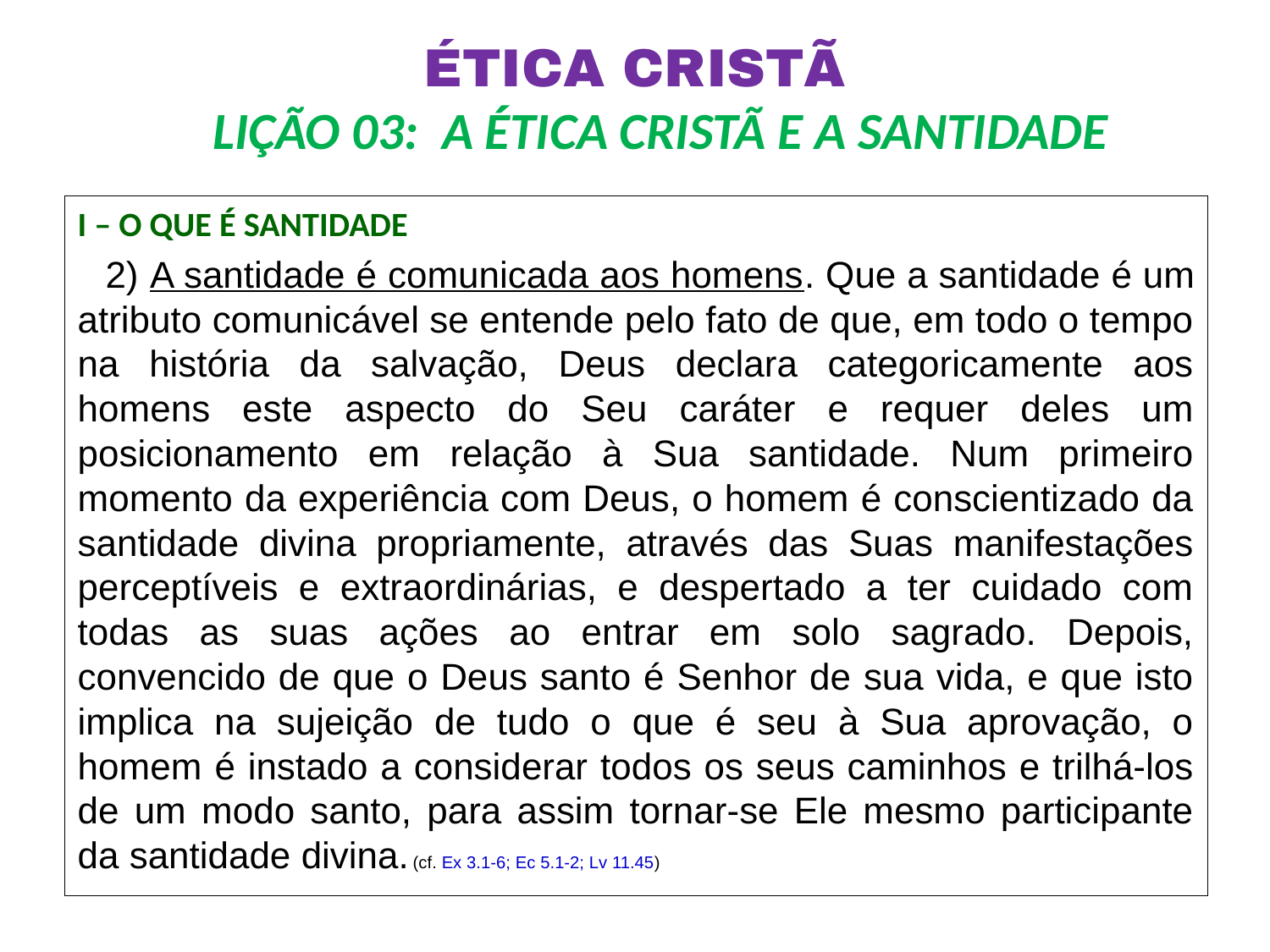

# ÉTICA CRISTÃ LIÇÃO 03:  A ÉTICA CRISTÃ E A SANTIDADE
I – O QUE É SANTIDADE
	2) A santidade é comunicada aos homens. Que a santidade é um atributo comunicável se entende pelo fato de que, em todo o tempo na história da salvação, Deus declara categoricamente aos homens este aspecto do Seu caráter e requer deles um posicionamento em relação à Sua santidade. Num primeiro momento da experiência com Deus, o homem é conscientizado da santidade divina propriamente, através das Suas manifestações perceptíveis e extraordinárias, e despertado a ter cuidado com todas as suas ações ao entrar em solo sagrado. Depois, convencido de que o Deus santo é Senhor de sua vida, e que isto implica na sujeição de tudo o que é seu à Sua aprovação, o homem é instado a considerar todos os seus caminhos e trilhá-los de um modo santo, para assim tornar-se Ele mesmo participante da santidade divina.		(cf. Ex 3.1-6; Ec 5.1-2; Lv 11.45)